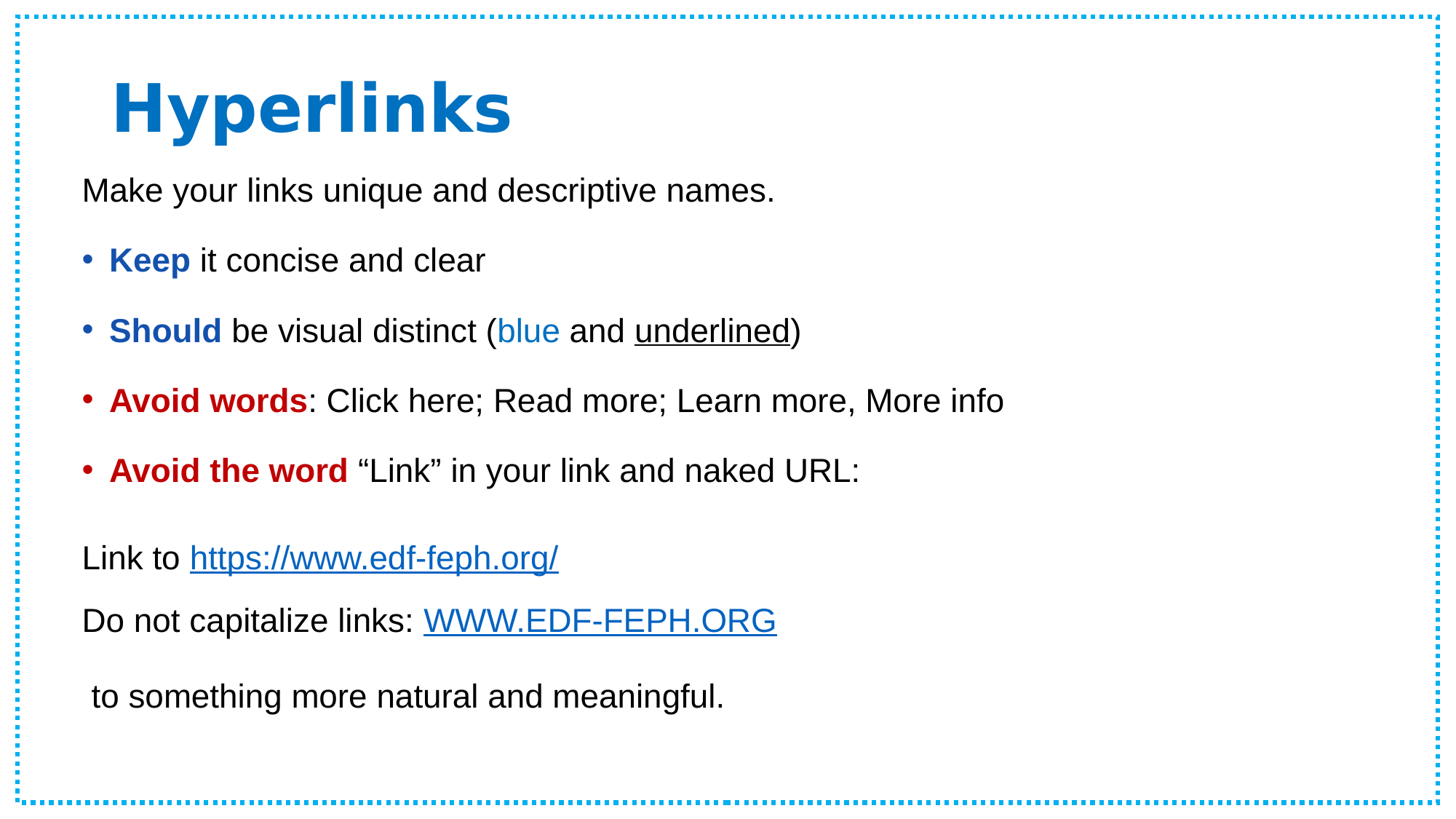

# Hyperlinks
Make your links unique and descriptive names.
Keep it concise and clear
Should be visual distinct (blue and underlined)
Avoid words: Click here; Read more; Learn more, More info
Avoid the word “Link” in your link and naked URL:
Link to https://www.edf-feph.org/
Do not capitalize links: WWW.EDF-FEPH.ORG
 to something more natural and meaningful.